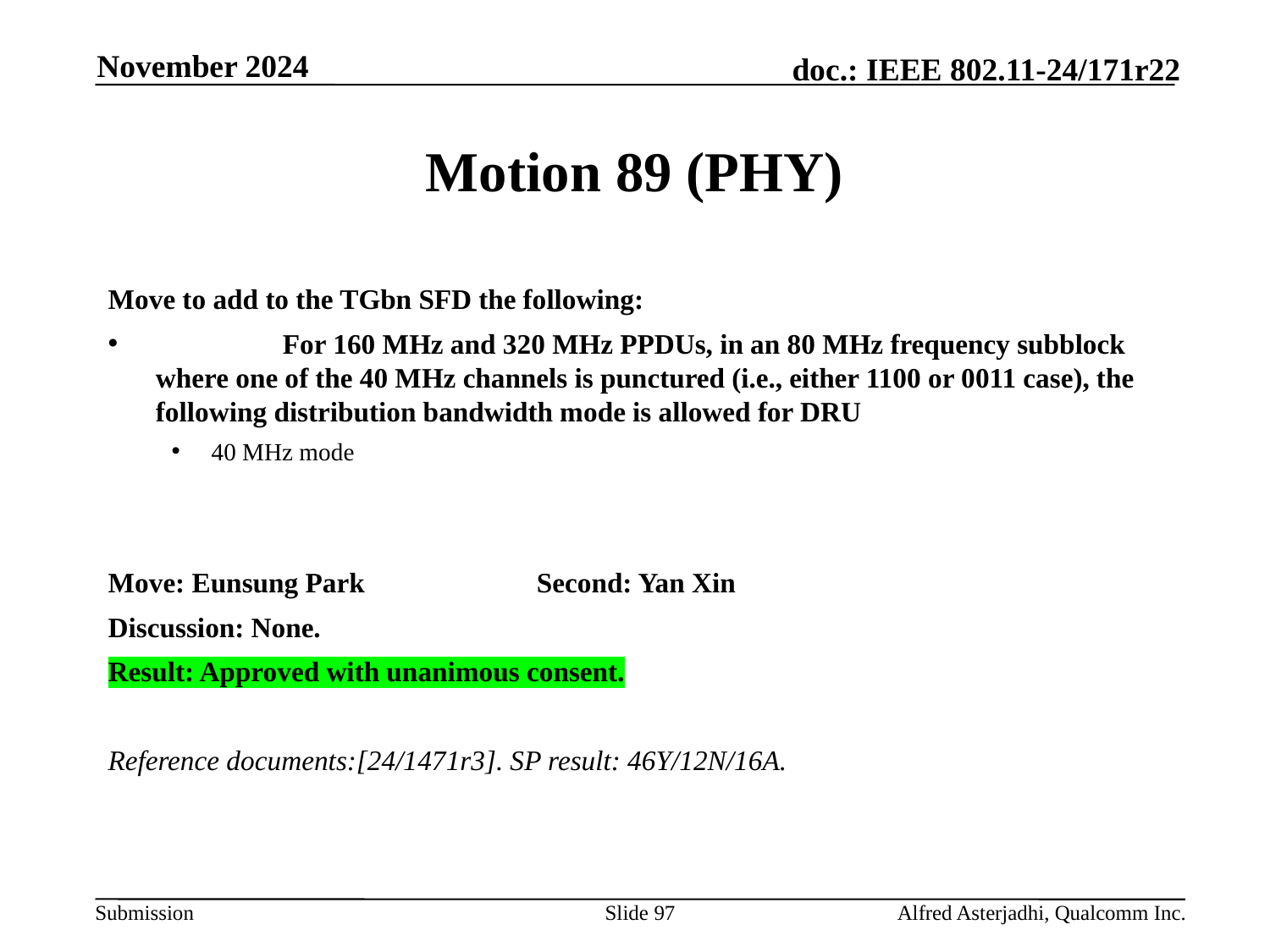

November 2024
# Motion 89 (PHY)
Move to add to the TGbn SFD the following:
	For 160 MHz and 320 MHz PPDUs, in an 80 MHz frequency subblock where one of the 40 MHz channels is punctured (i.e., either 1100 or 0011 case), the following distribution bandwidth mode is allowed for DRU
40 MHz mode

Move: Eunsung Park		Second: Yan Xin
Discussion: None.
Result: Approved with unanimous consent.

Reference documents:[24/1471r3]. SP result: 46Y/12N/16A.

Slide 97
Alfred Asterjadhi, Qualcomm Inc.